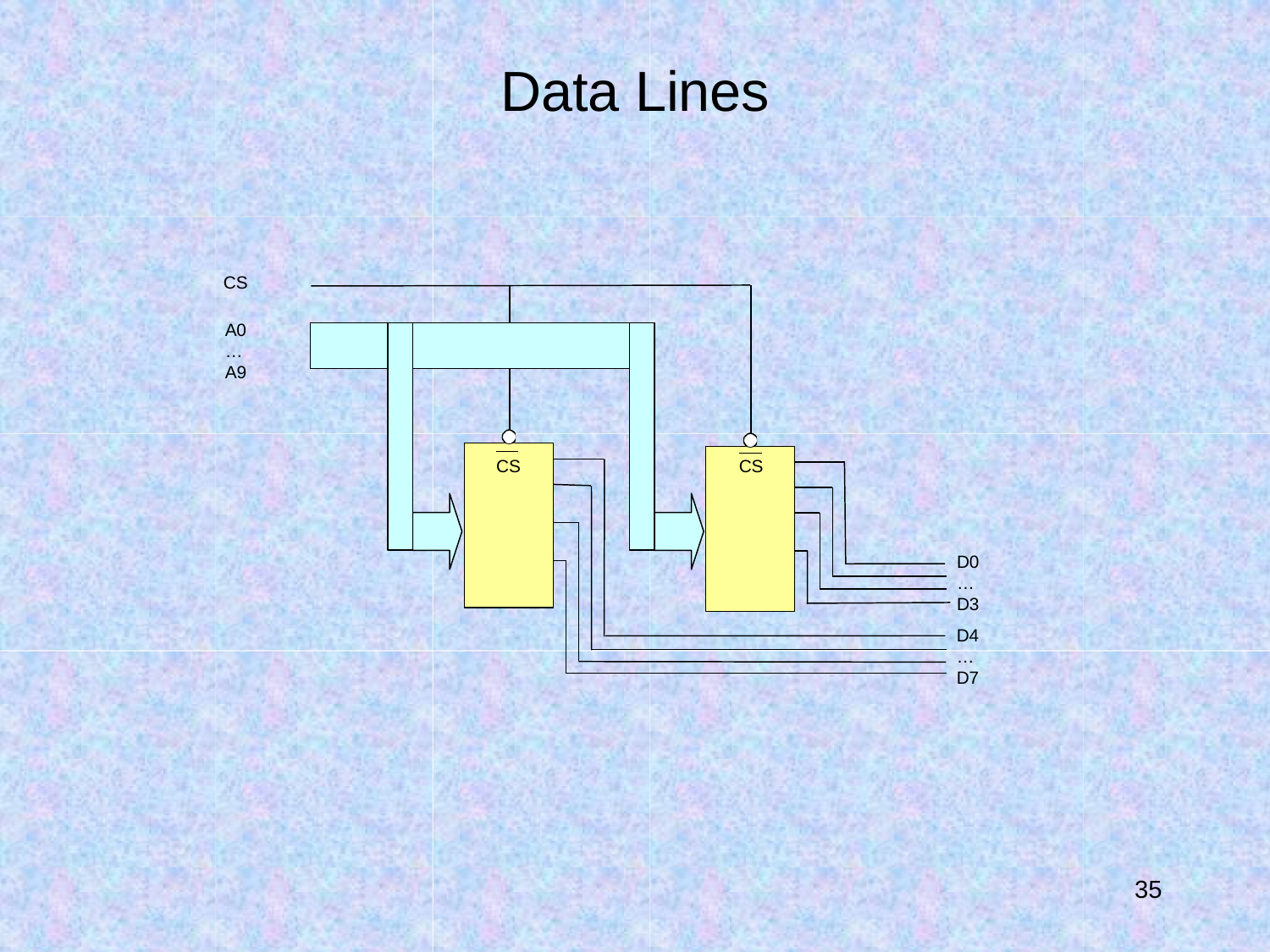

# Data Lines
CS

A0
…  A9

CS
CS

D0
…  D3
D4
…
D7

35